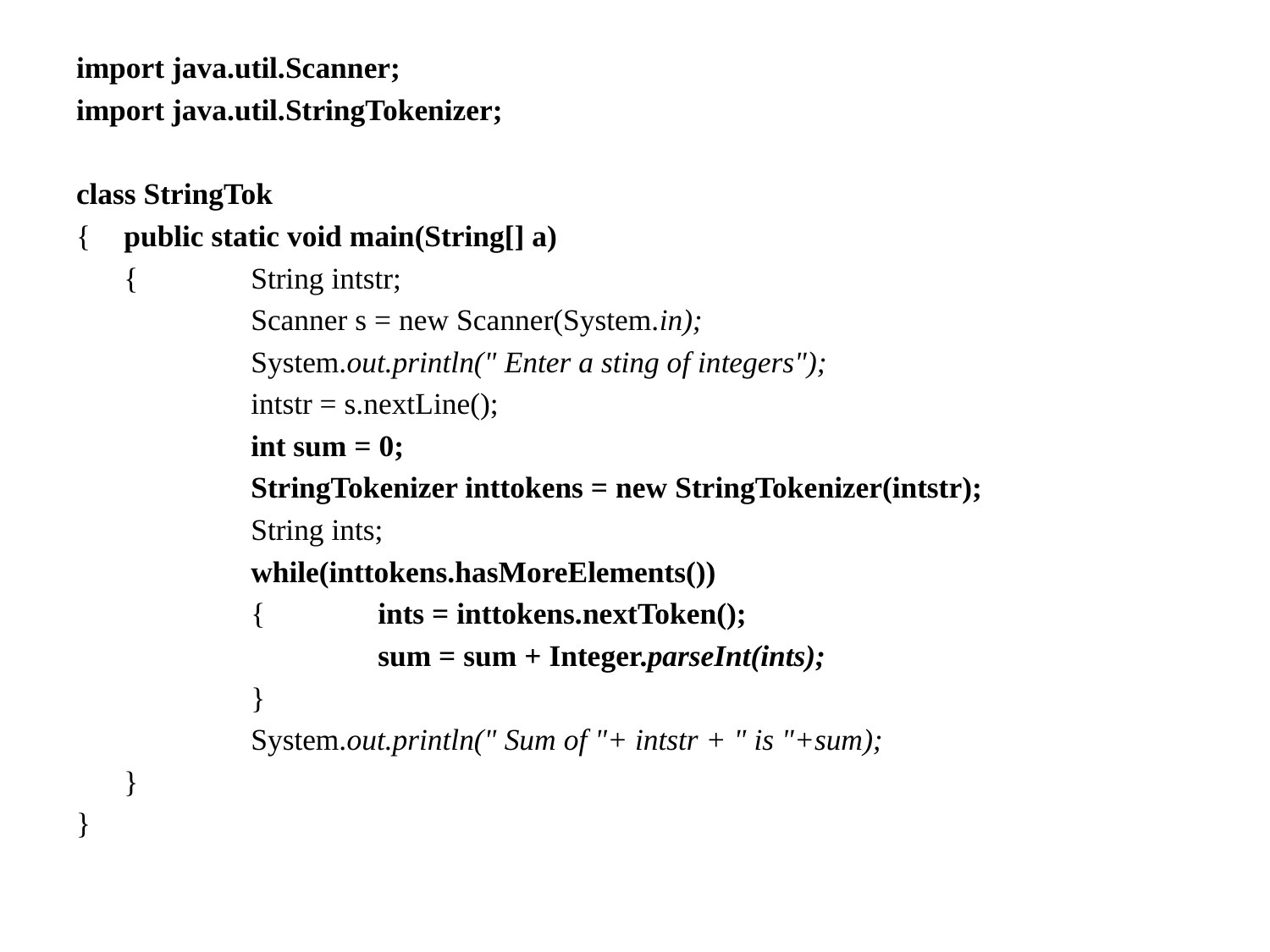

import java.util.Scanner;
import java.util.StringTokenizer;

class StringTok
{	public static void main(String[] a)
	{	String intstr;
		Scanner s = new Scanner(System.in);
		System.out.println(" Enter a sting of integers");
		intstr = s.nextLine();
		int sum = 0;
		StringTokenizer inttokens = new StringTokenizer(intstr);
		String ints;
		while(inttokens.hasMoreElements())
		{	ints = inttokens.nextToken();
			sum = sum + Integer.parseInt(ints);
		}
		System.out.println(" Sum of "+ intstr + " is "+sum);
	}
}